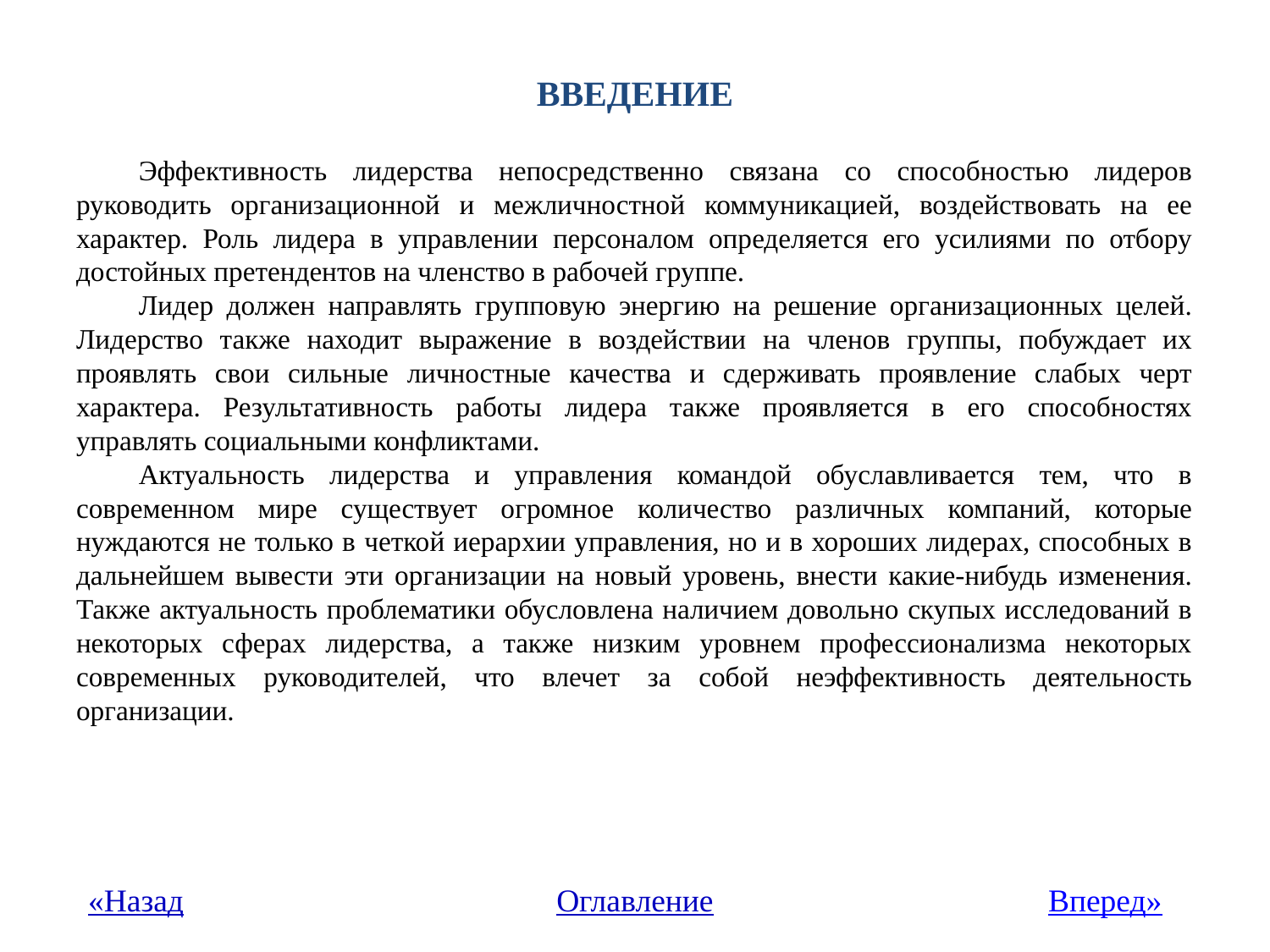

# Введение
Эффективность лидерства непосредственно связана со способностью лидеров руководить организационной и межличностной коммуникацией, воздействовать на ее характер. Роль лидера в управлении персоналом определяется его усилиями по отбору достойных претендентов на членство в рабочей группе.
Лидер должен направлять групповую энергию на решение организационных целей. Лидерство также находит выражение в воздействии на членов группы, побуждает их проявлять свои сильные личностные качества и сдерживать проявление слабых черт характера. Результативность работы лидера также проявляется в его способностях управлять социальными конфликтами.
Актуальность лидерства и управления командой обуславливается тем, что в современном мире существует огромное количество различных компаний, которые нуждаются не только в четкой иерархии управления, но и в хороших лидерах, способных в дальнейшем вывести эти организации на новый уровень, внести какие-нибудь изменения. Также актуальность проблематики обусловлена наличием довольно скупых исследований в некоторых сферах лидерства, а также низким уровнем профессионализма некоторых современных руководителей, что влечет за собой неэффективность деятельность организации.

«Назад
Оглавление
Вперед»